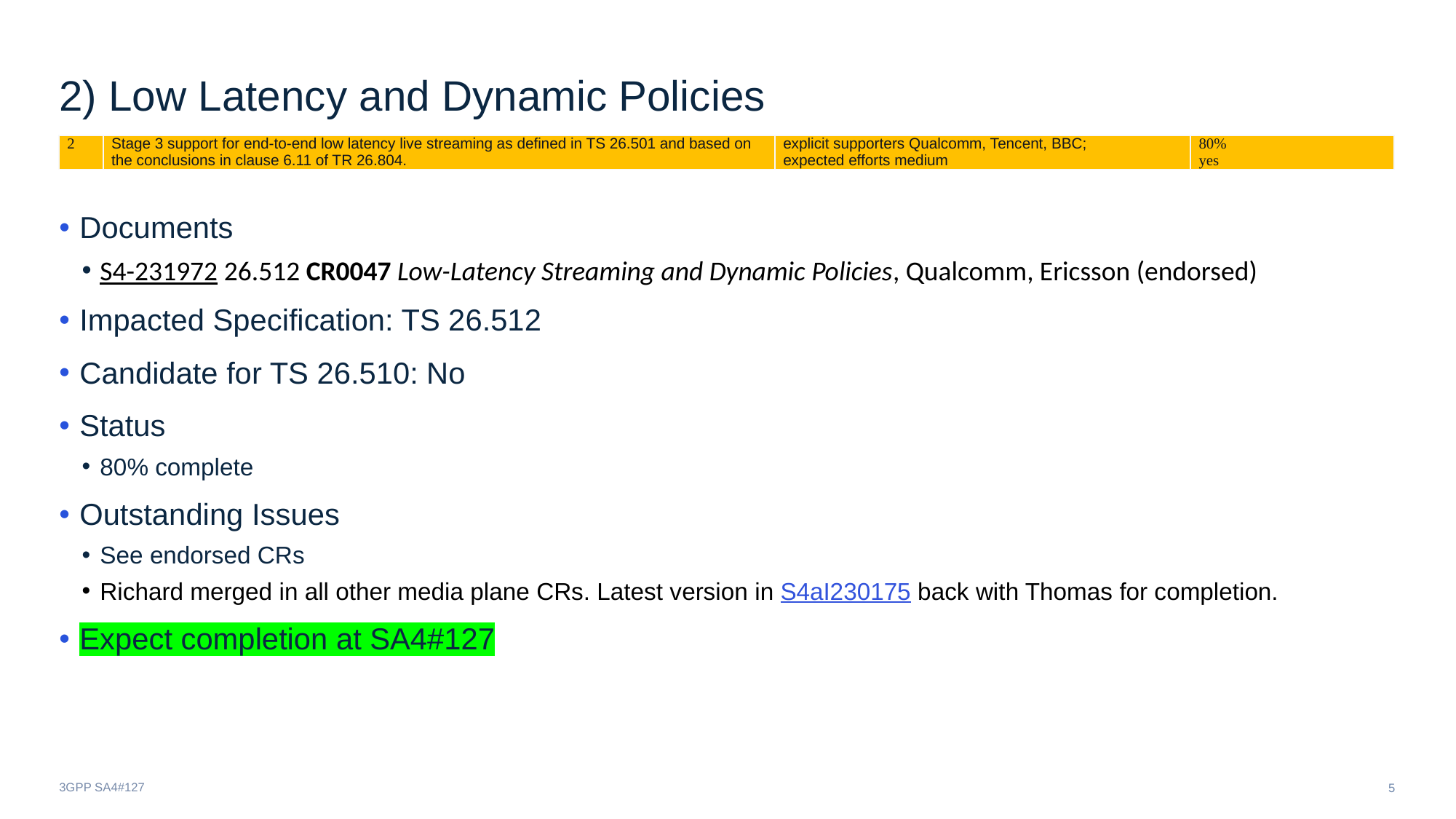

# 2) Low Latency and Dynamic Policies
| 2 | Stage 3 support for end-to-end low latency live streaming as defined in TS 26.501 and based on the conclusions in clause 6.11 of TR 26.804. | explicit supporters Qualcomm, Tencent, BBC; expected efforts medium | 80% yes |
| --- | --- | --- | --- |
Documents
S4-231972 26.512 CR0047 Low-Latency Streaming and Dynamic Policies, Qualcomm, Ericsson (endorsed)
Impacted Specification: TS 26.512
Candidate for TS 26.510: No
Status
80% complete
Outstanding Issues
See endorsed CRs
Richard merged in all other media plane CRs. Latest version in S4aI230175 back with Thomas for completion.
Expect completion at SA4#127
3GPP SA4#127